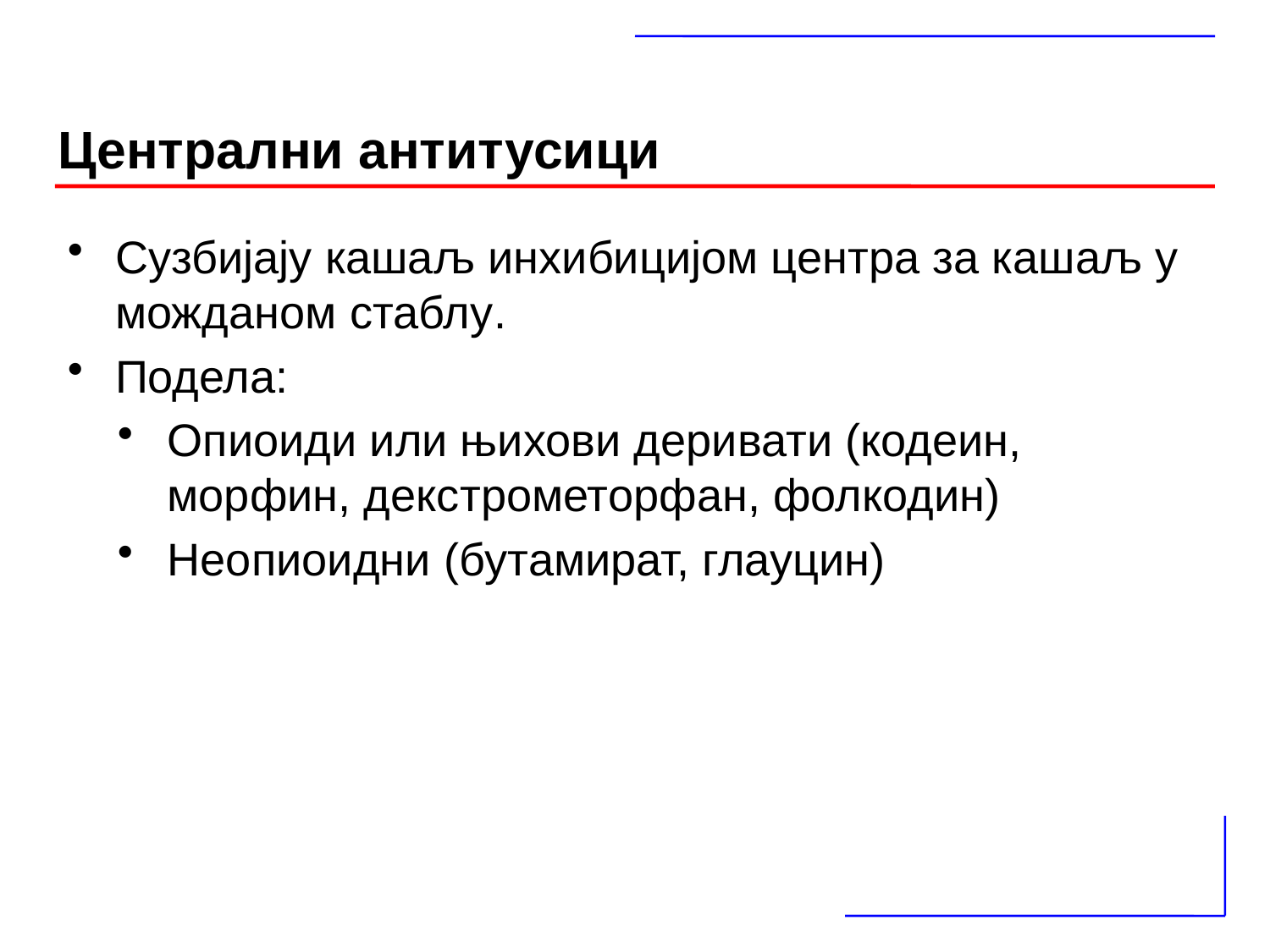

# Централни антитусици
Сузбијају кашаљ инхибицијом центра за кашаљ у можданом стаблу.
Подела:
Опиоиди или њихови деривати (кодеин, морфин, декстрометорфан, фолкодин)
Неопиоидни (бутамират, глауцин)